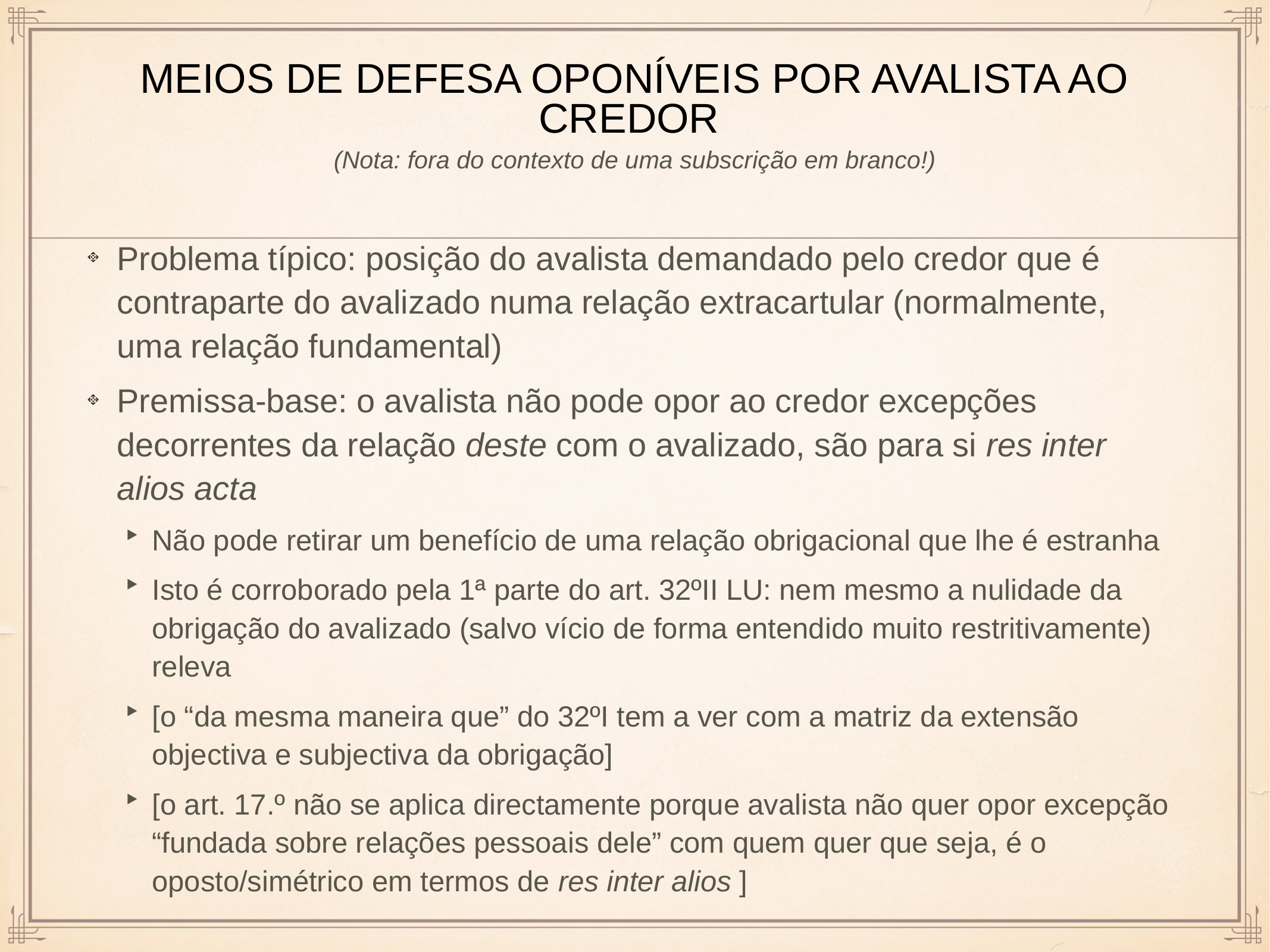

# Meios de defesa oponíveis por avalista ao credor
(Nota: fora do contexto de uma subscrição em branco!)
Problema típico: posição do avalista demandado pelo credor que é contraparte do avalizado numa relação extracartular (normalmente, uma relação fundamental)
Premissa-base: o avalista não pode opor ao credor excepções decorrentes da relação deste com o avalizado, são para si res inter alios acta
Não pode retirar um benefício de uma relação obrigacional que lhe é estranha
Isto é corroborado pela 1ª parte do art. 32ºII LU: nem mesmo a nulidade da obrigação do avalizado (salvo vício de forma entendido muito restritivamente) releva
[o “da mesma maneira que” do 32ºI tem a ver com a matriz da extensão objectiva e subjectiva da obrigação]
[o art. 17.º não se aplica directamente porque avalista não quer opor excepção “fundada sobre relações pessoais dele” com quem quer que seja, é o oposto/simétrico em termos de res inter alios ]